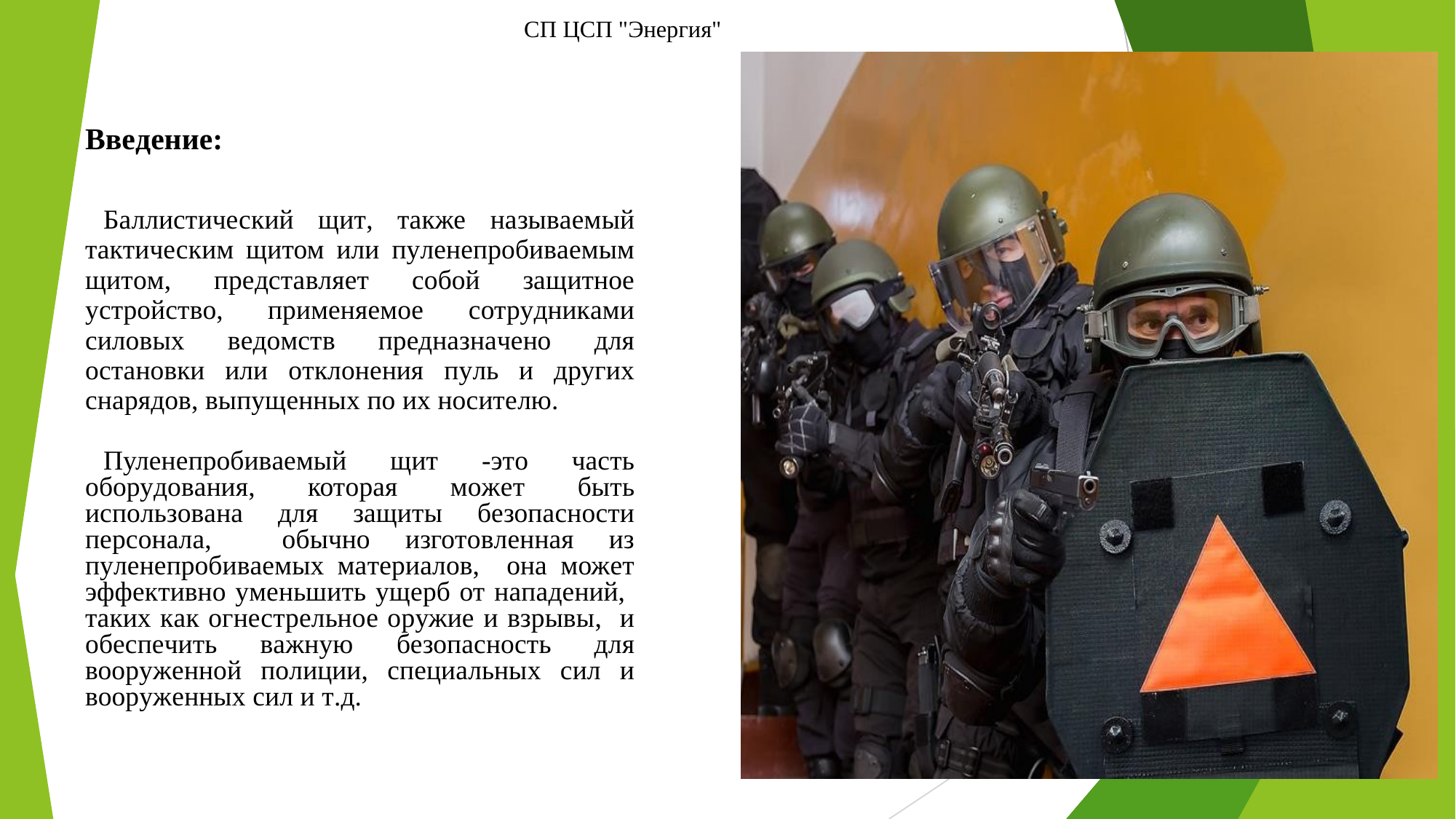

СП ЦСП "Энергия"

Введение:
Баллистический щит, также называемый тактическим щитом или пуленепробиваемым щитом, представляет собой защитное устройство, применяемое сотрудниками силовых ведомств предназначено для остановки или отклонения пуль и других снарядов, выпущенных по их носителю.

Пуленепробиваемый щит -это часть оборудования, которая может быть использована для защиты безопасности персонала,  обычно изготовленная из пуленепробиваемых материалов,  она может эффективно уменьшить ущерб от нападений,  таких как огнестрельное оружие и взрывы,  и обеспечить важную безопасность для вооруженной полиции, специальных сил и вооруженных сил и т.д.